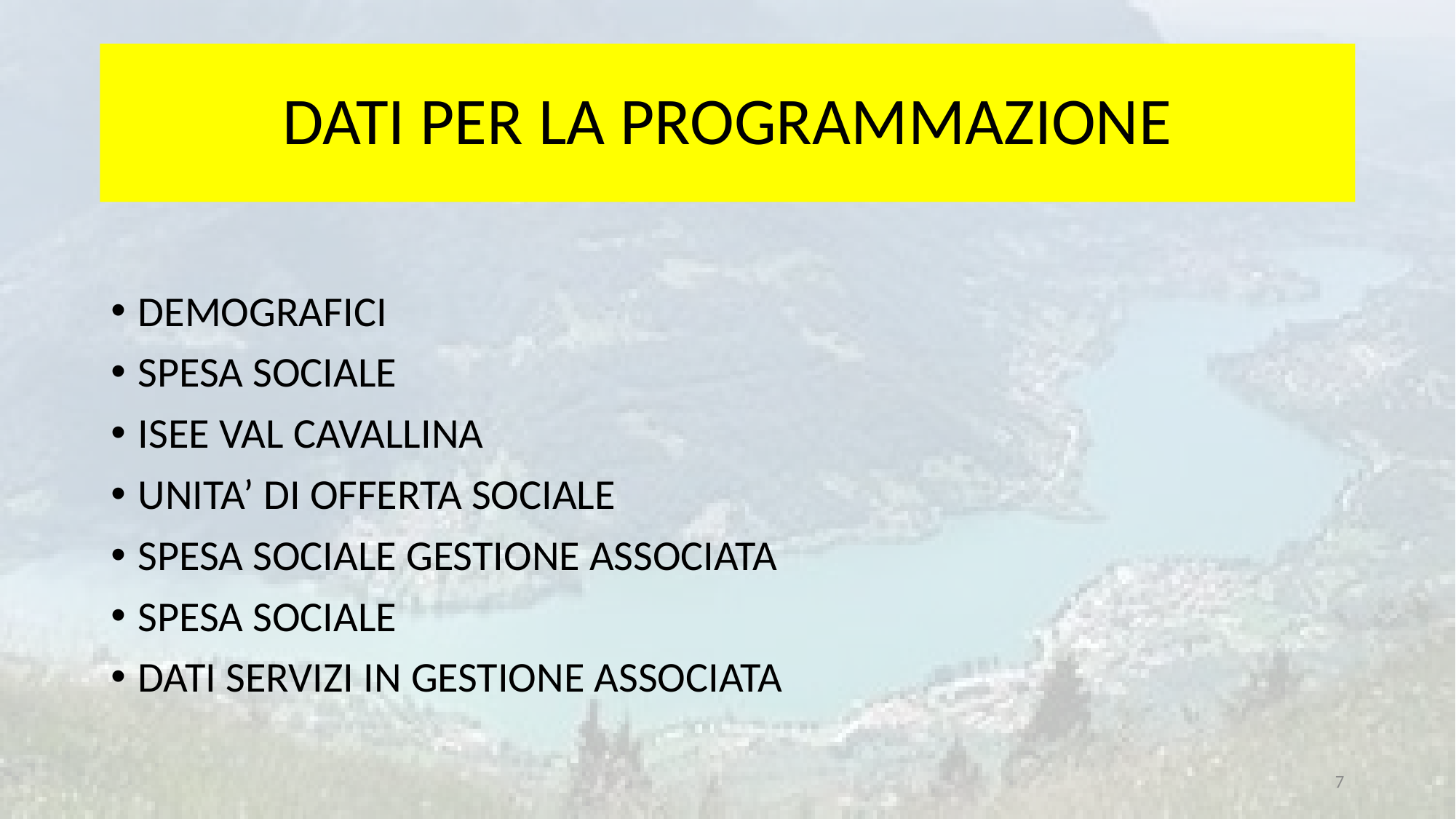

# DATI PER LA PROGRAMMAZIONE

DEMOGRAFICI
SPESA SOCIALE
ISEE VAL CAVALLINA
UNITA’ DI OFFERTA SOCIALE
SPESA SOCIALE GESTIONE ASSOCIATA
SPESA SOCIALE
DATI SERVIZI IN GESTIONE ASSOCIATA
7